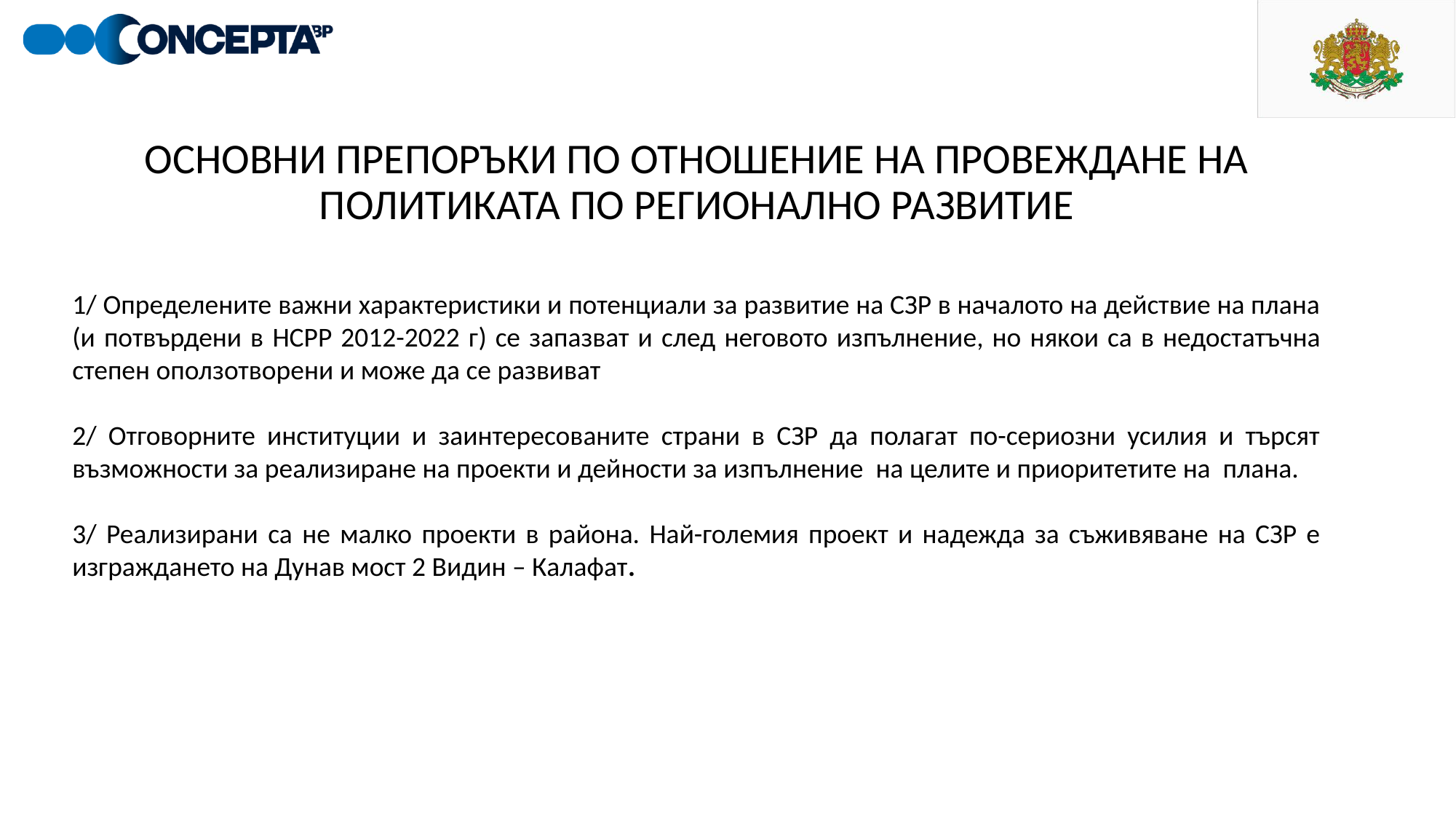

ОСНОВНИ ПРЕПОРЪКИ ПО ОТНОШЕНИЕ НА ПРОВЕЖДАНЕ НА ПОЛИТИКАТА ПО РЕГИОНАЛНО РАЗВИТИЕ
1/ Определените важни характеристики и потенциали за развитие на СЗР в началото на действие на плана (и потвърдени в НСРР 2012-2022 г) се запазват и след неговото изпълнение, но някои са в недостатъчна степен оползотворени и може да се развиват

2/ Отговорните институции и заинтересованите страни в СЗР да полагат по-сериозни усилия и търсят възможности за реализиране на проекти и дейности за изпълнение  на целите и приоритетите на  плана.

3/ Реализирани са не малко проекти в района. Най-големия проект и надежда за съживяване на СЗР е изграждането на Дунав мост 2 Видин – Калафат.